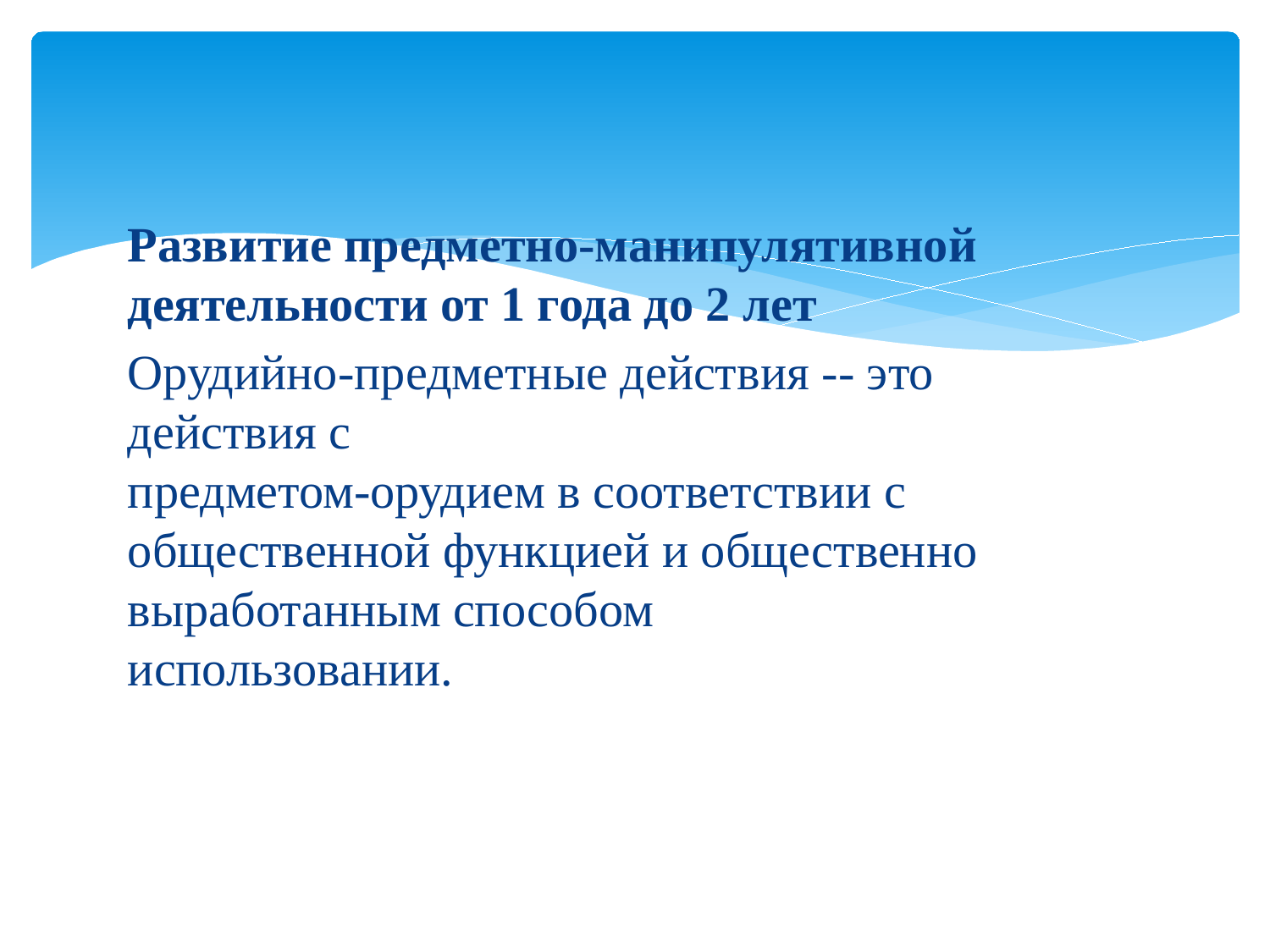

Развитие предметно-манипулятивной деятельности от 1 года до 2 лет
Орудийно-предметные действия -- это действия с
предметом-орудием в соответствии с общественной функцией и общественно выработанным способом
использовании.